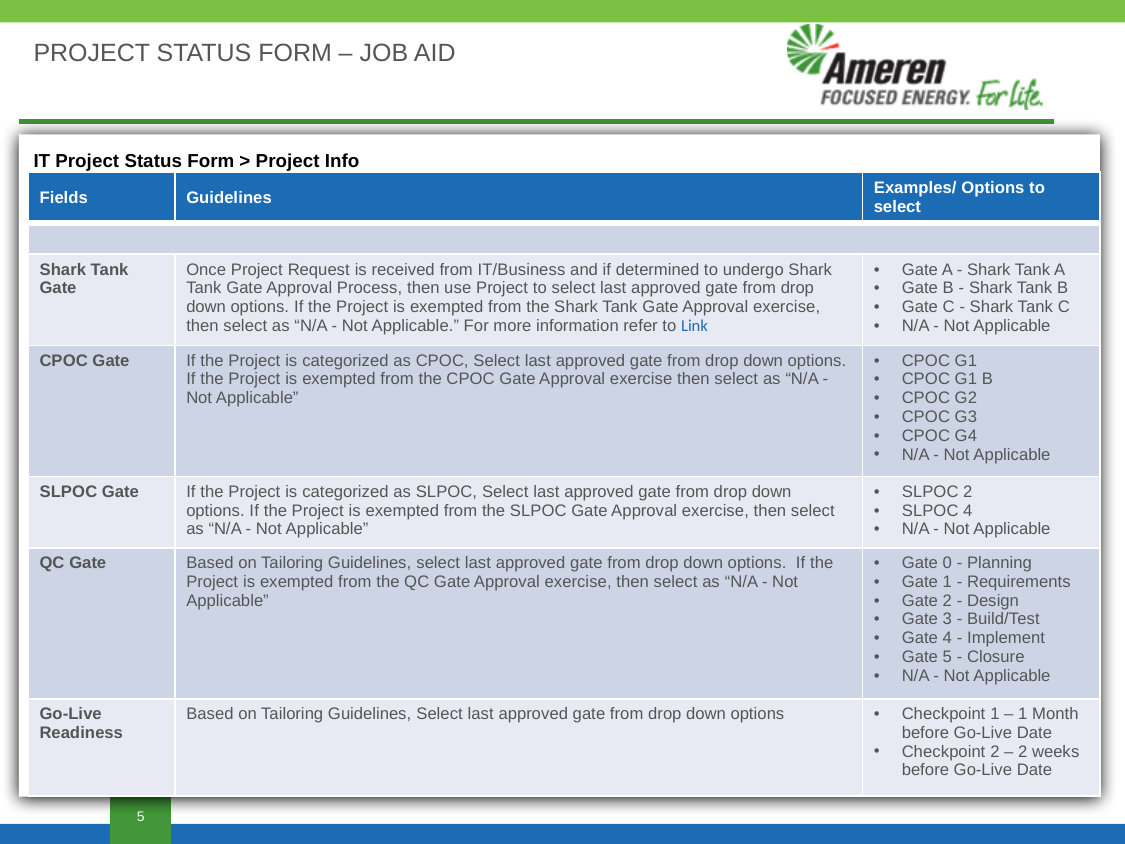

# PROJECT STATUS FORM – JOB AID

IT Project Status Form > Project Info
| Fields | Guidelines | Examples/ Options to select |
| --- | --- | --- |
|  |  |  |
| Shark Tank Gate | Once Project Request is received from IT/Business and if determined to undergo Shark Tank Gate Approval Process, then use Project to select last approved gate from drop down options. If the Project is exempted from the Shark Tank Gate Approval exercise, then select as “N/A - Not Applicable.” For more information refer to Link | Gate A - Shark Tank A Gate B - Shark Tank B Gate C - Shark Tank C N/A - Not Applicable |
| CPOC Gate | If the Project is categorized as CPOC, Select last approved gate from drop down options. If the Project is exempted from the CPOC Gate Approval exercise then select as “N/A - Not Applicable” | CPOC G1 CPOC G1 B CPOC G2 CPOC G3 CPOC G4 N/A - Not Applicable |
| SLPOC Gate | If the Project is categorized as SLPOC, Select last approved gate from drop down options. If the Project is exempted from the SLPOC Gate Approval exercise, then select as “N/A - Not Applicable” | SLPOC 2 SLPOC 4 N/A - Not Applicable |
| QC Gate | Based on Tailoring Guidelines, select last approved gate from drop down options. If the Project is exempted from the QC Gate Approval exercise, then select as “N/A - Not Applicable” | Gate 0 - Planning Gate 1 - Requirements Gate 2 - Design Gate 3 - Build/Test Gate 4 - Implement Gate 5 - Closure N/A - Not Applicable |
| Go-Live Readiness | Based on Tailoring Guidelines, Select last approved gate from drop down options | Checkpoint 1 – 1 Month before Go-Live Date Checkpoint 2 – 2 weeks before Go-Live Date |
5